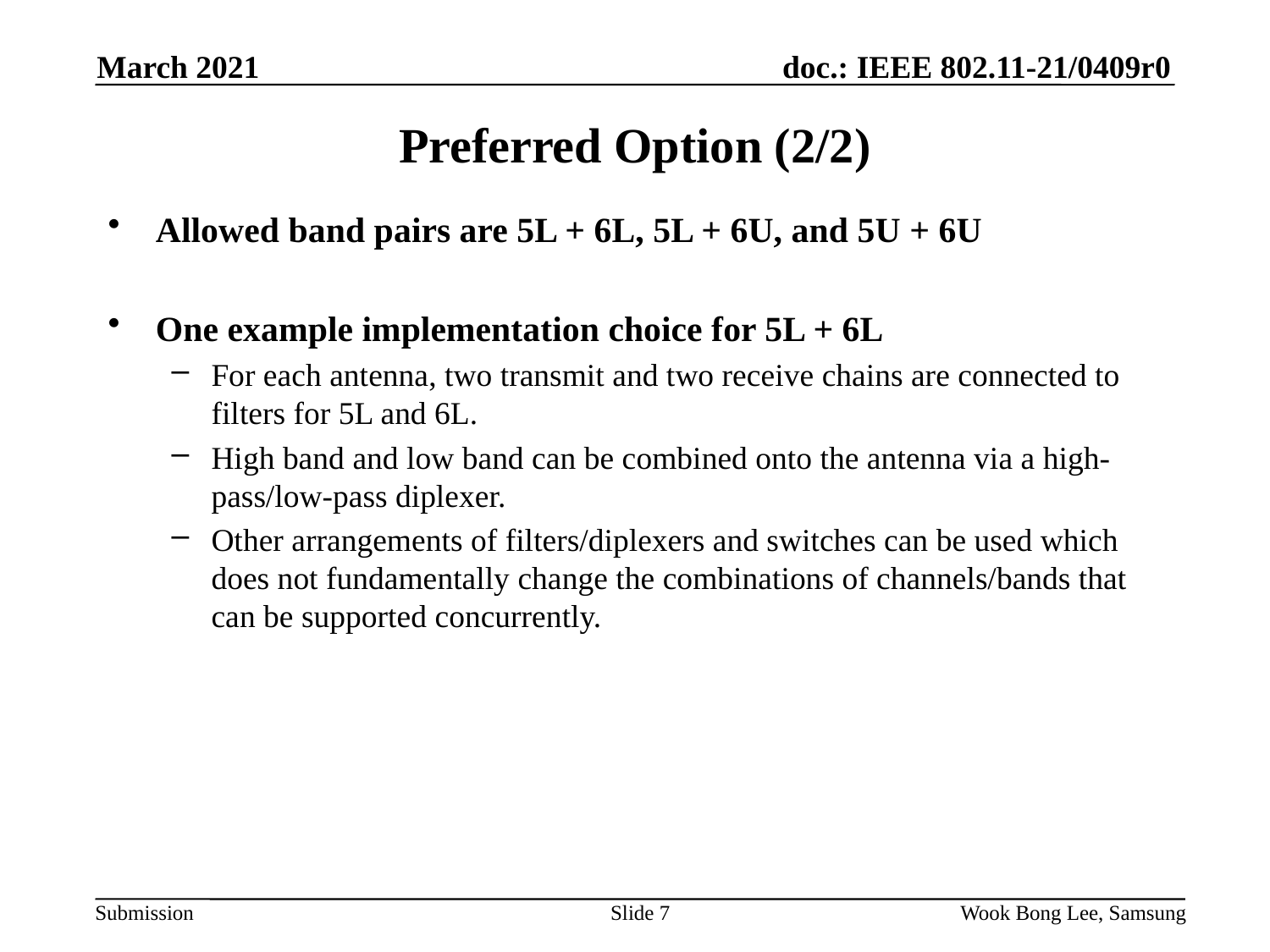

March 2021
# Preferred Option (2/2)
Allowed band pairs are 5L + 6L, 5L + 6U, and 5U + 6U

One example implementation choice for 5L + 6L
For each antenna, two transmit and two receive chains are connected to filters for 5L and 6L.
High band and low band can be combined onto the antenna via a high-pass/low-pass diplexer.
Other arrangements of filters/diplexers and switches can be used which does not fundamentally change the combinations of channels/bands that can be supported concurrently.
Slide 7
Wook Bong Lee, Samsung